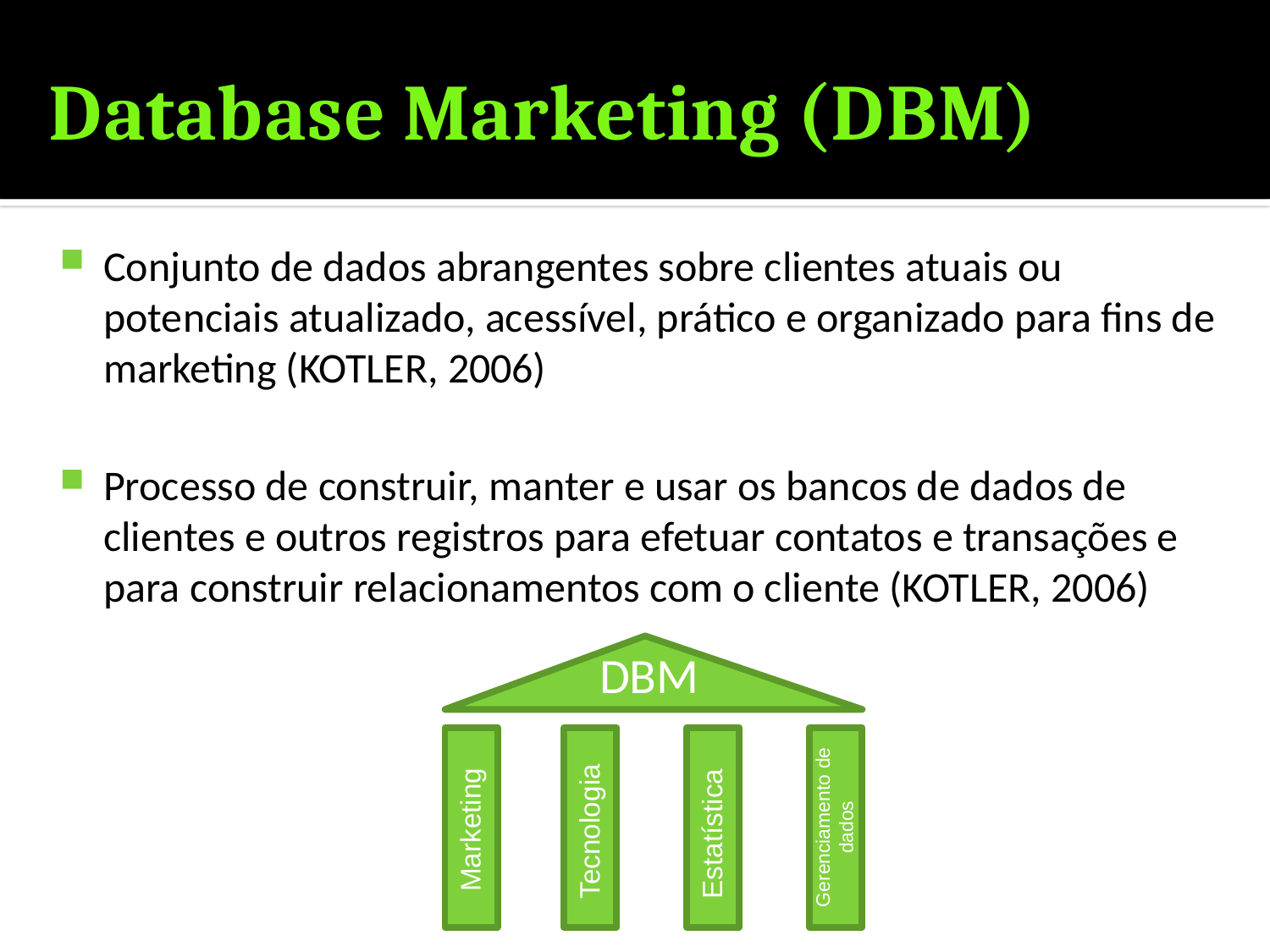

# Database Marketing (DBM)
Conjunto de dados abrangentes sobre clientes atuais ou potenciais atualizado, acessível, prático e organizado para fins de marketing (KOTLER, 2006)

Processo de construir, manter e usar os bancos de dados de clientes e outros registros para efetuar contatos e transações e para construir relacionamentos com o cliente (KOTLER, 2006)
DBM

Tecnologia
Estatística
Gerenciamento de dados
Marketing